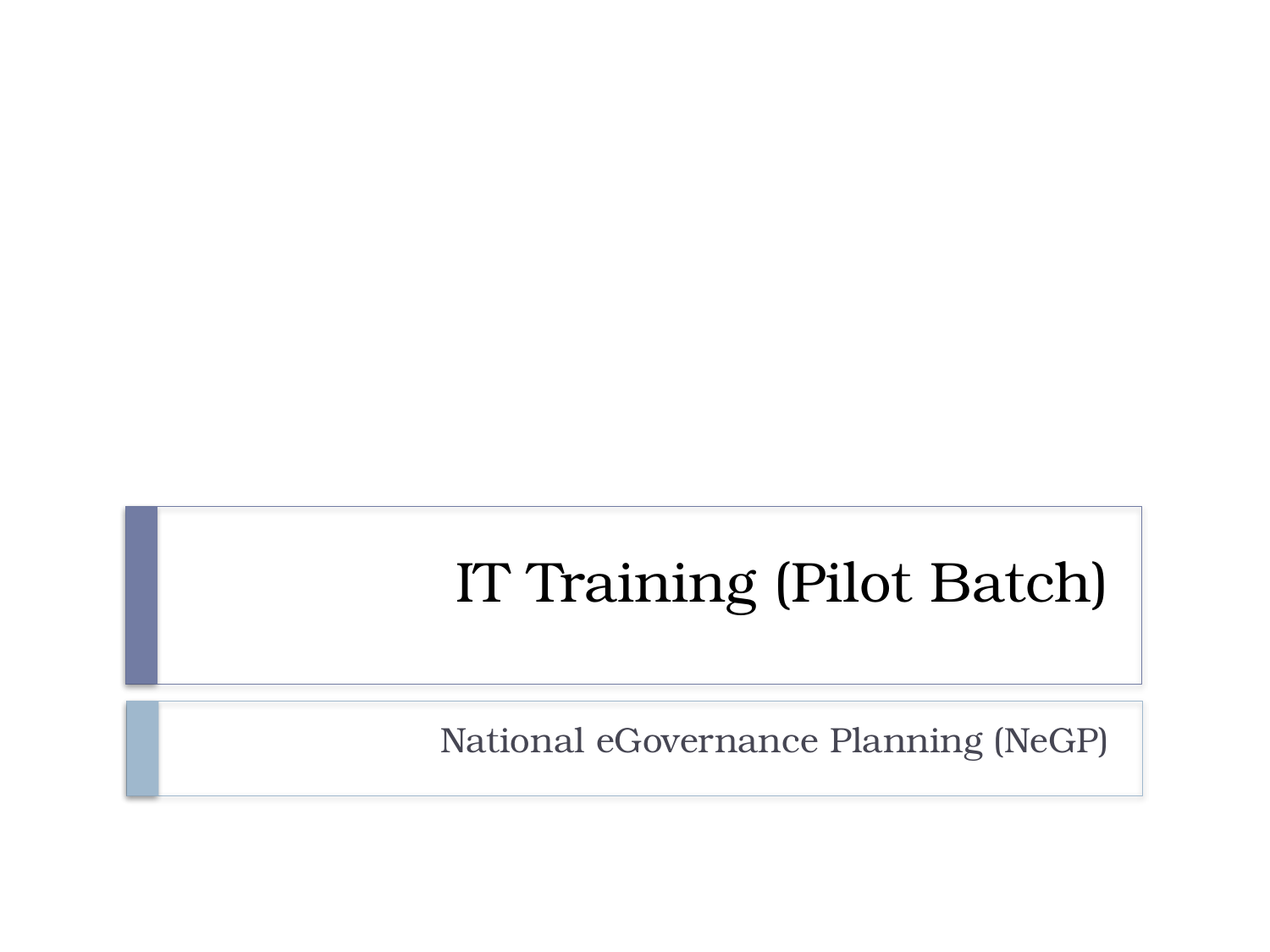

# IT Training (Pilot Batch)
National eGovernance Planning (NeGP)